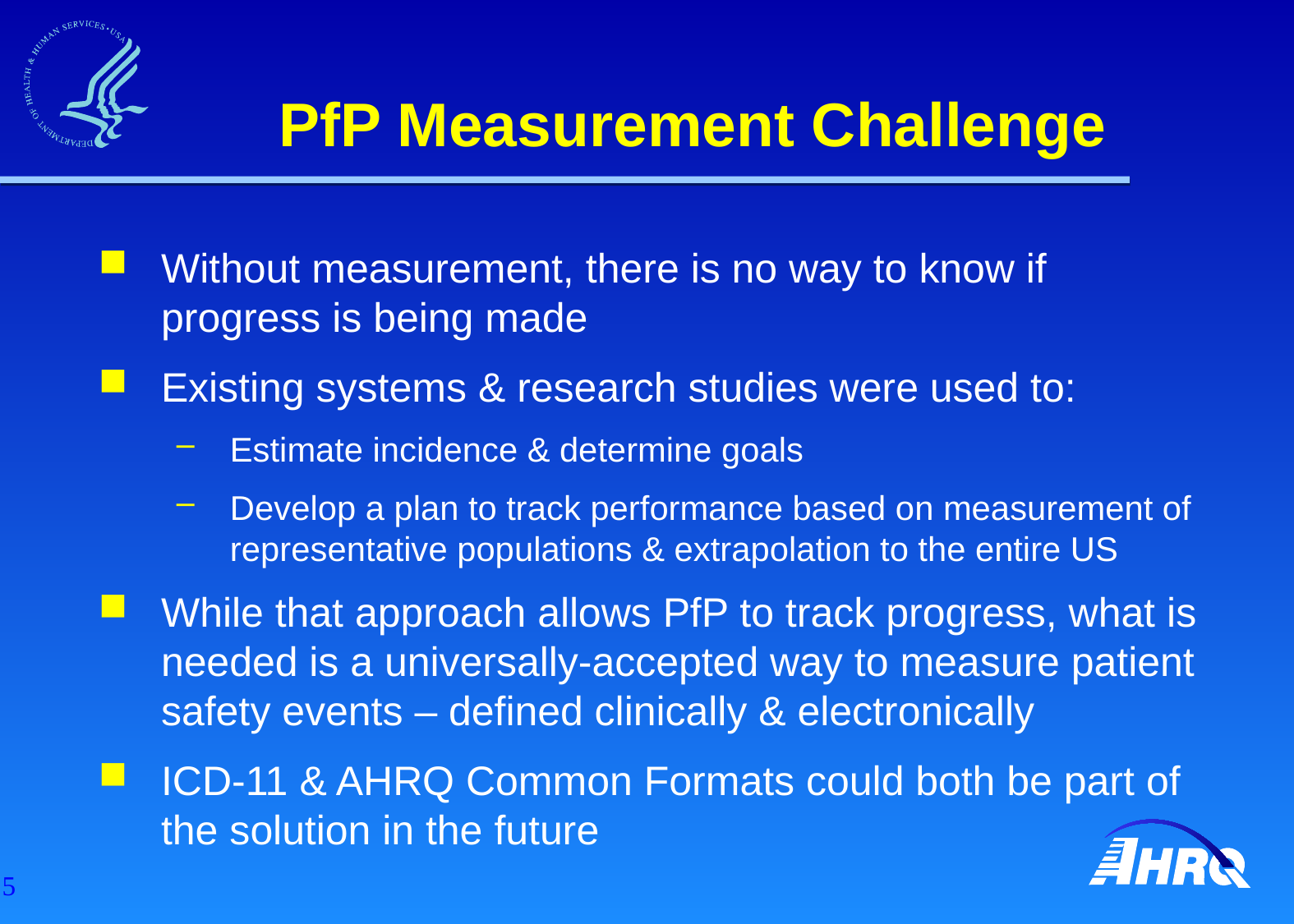

# PfP Measurement Challenge
Without measurement, there is no way to know if progress is being made
Existing systems & research studies were used to:
Estimate incidence & determine goals
Develop a plan to track performance based on measurement of representative populations & extrapolation to the entire US
While that approach allows PfP to track progress, what is needed is a universally-accepted way to measure patient safety events – defined clinically & electronically
ICD-11 & AHRQ Common Formats could both be part of the solution in the future